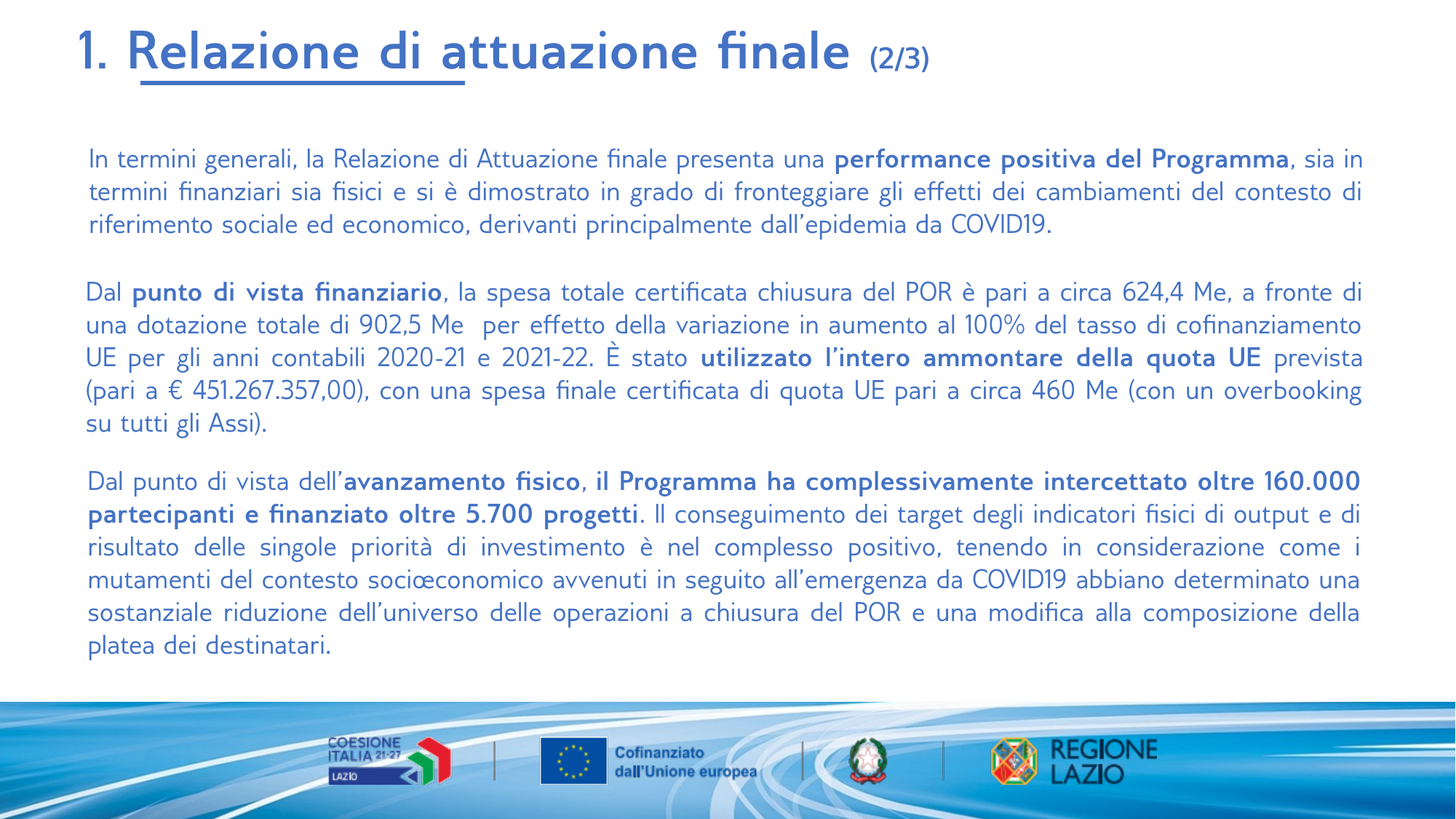

1. Relazione di attuazione finale (2/3)
In termini generali, la Relazione di Attuazione finale presenta una performance positiva del Programma, sia in termini finanziari sia fisici e si è dimostrato in grado di fronteggiare gli effetti dei cambiamenti del contesto di riferimento sociale ed economico, derivanti principalmente dall’epidemia da COVID19.
Dal punto di vista finanziario, la spesa totale certificata chiusura del POR è pari a circa 624,4 Me, a fronte di una dotazione totale di 902,5 Me  per effetto della variazione in aumento al 100% del tasso di cofinanziamento UE per gli anni contabili 2020-21 e 2021-22. È stato utilizzato l’intero ammontare della quota UE prevista (pari a € 451.267.357,00), con una spesa finale certificata di quota UE pari a circa 460 Me (con un overbooking su tutti gli Assi).
Dal punto di vista dell’avanzamento fisico, il Programma ha complessivamente intercettato oltre 160.000 partecipanti e finanziato oltre 5.700 progetti. Il conseguimento dei target degli indicatori fisici di output e di risultato delle singole priorità di investimento è nel complesso positivo, tenendo in considerazione come i mutamenti del contesto socioeconomico avvenuti in seguito all’emergenza da COVID19 abbiano determinato una sostanziale riduzione dell’universo delle operazioni a chiusura del POR e una modifica alla composizione della platea dei destinatari.